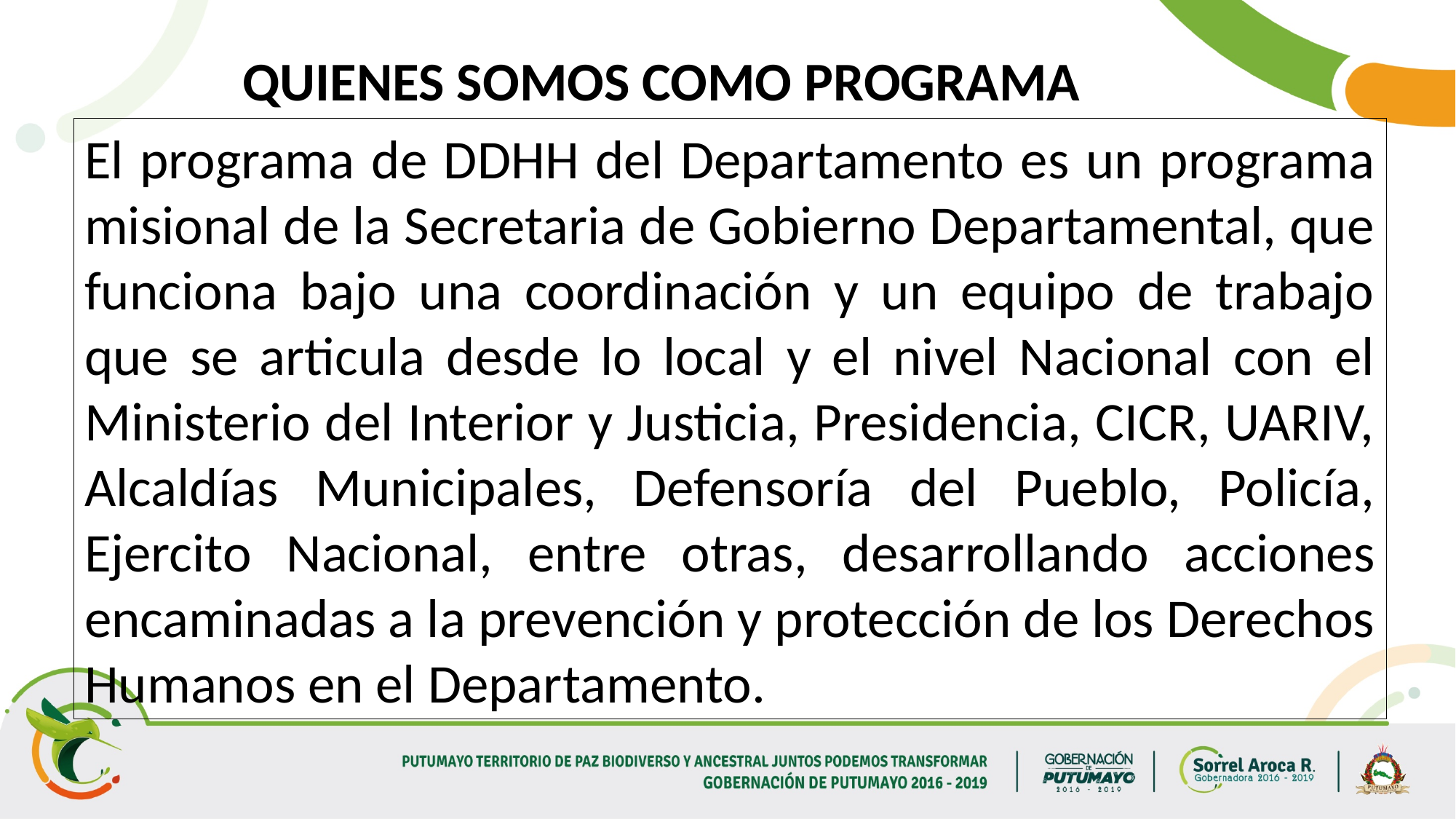

QUIENES SOMOS COMO PROGRAMA
El programa de DDHH del Departamento es un programa misional de la Secretaria de Gobierno Departamental, que funciona bajo una coordinación y un equipo de trabajo que se articula desde lo local y el nivel Nacional con el Ministerio del Interior y Justicia, Presidencia, CICR, UARIV, Alcaldías Municipales, Defensoría del Pueblo, Policía, Ejercito Nacional, entre otras, desarrollando acciones encaminadas a la prevención y protección de los Derechos Humanos en el Departamento.